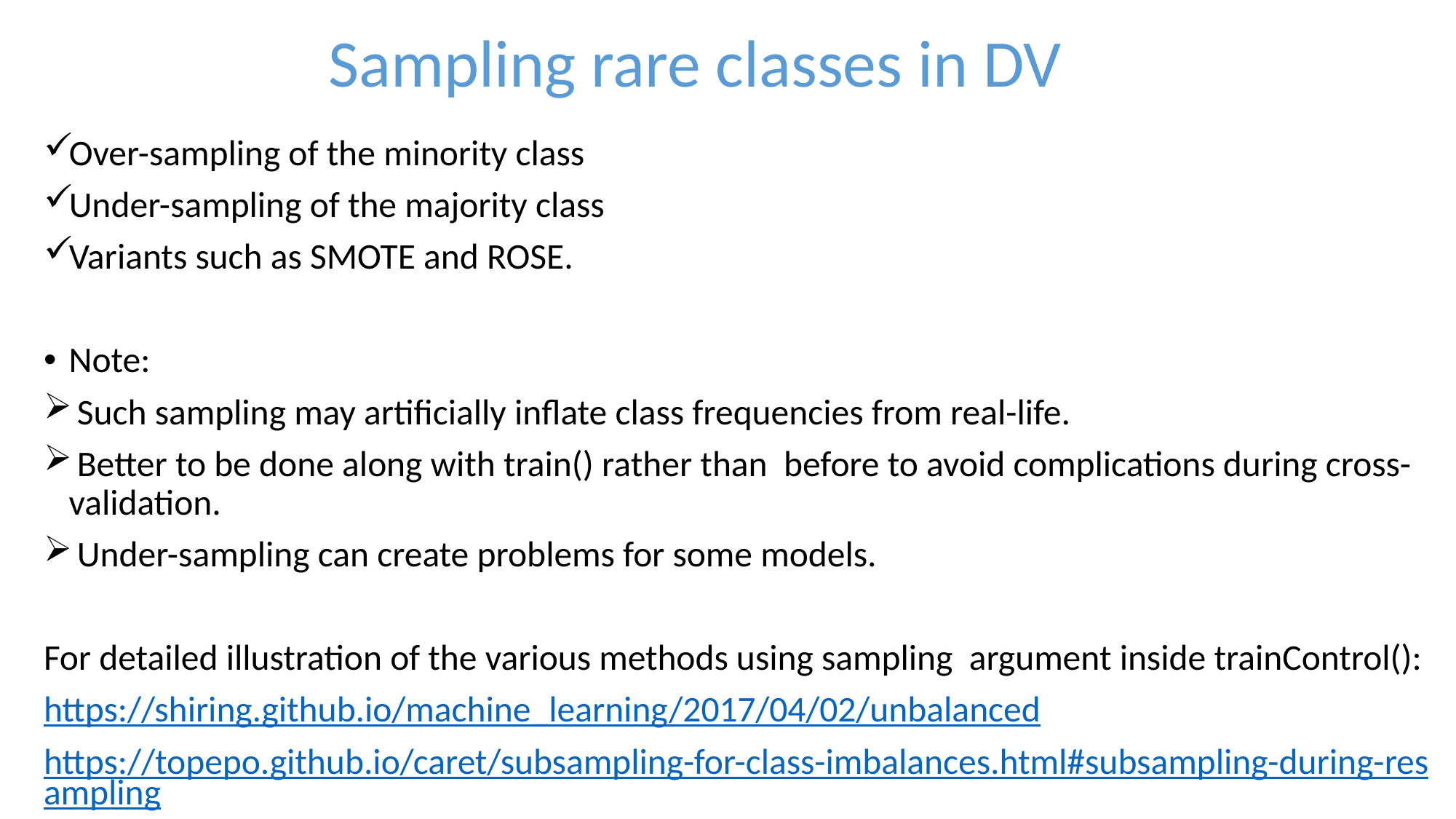

# Sampling rare classes in DV
Over-sampling of the minority class
Under-sampling of the majority class
Variants such as SMOTE and ROSE.

Note:
 Such sampling may artificially inflate class frequencies from real-life.
 Better to be done along with train() rather than  before to avoid complications during cross-validation.
 Under-sampling can create problems for some models.

For detailed illustration of the various methods using sampling  argument inside trainControl():
https://shiring.github.io/machine_learning/2017/04/02/unbalanced
https://topepo.github.io/caret/subsampling-for-class-imbalances.html#subsampling-during-resampling